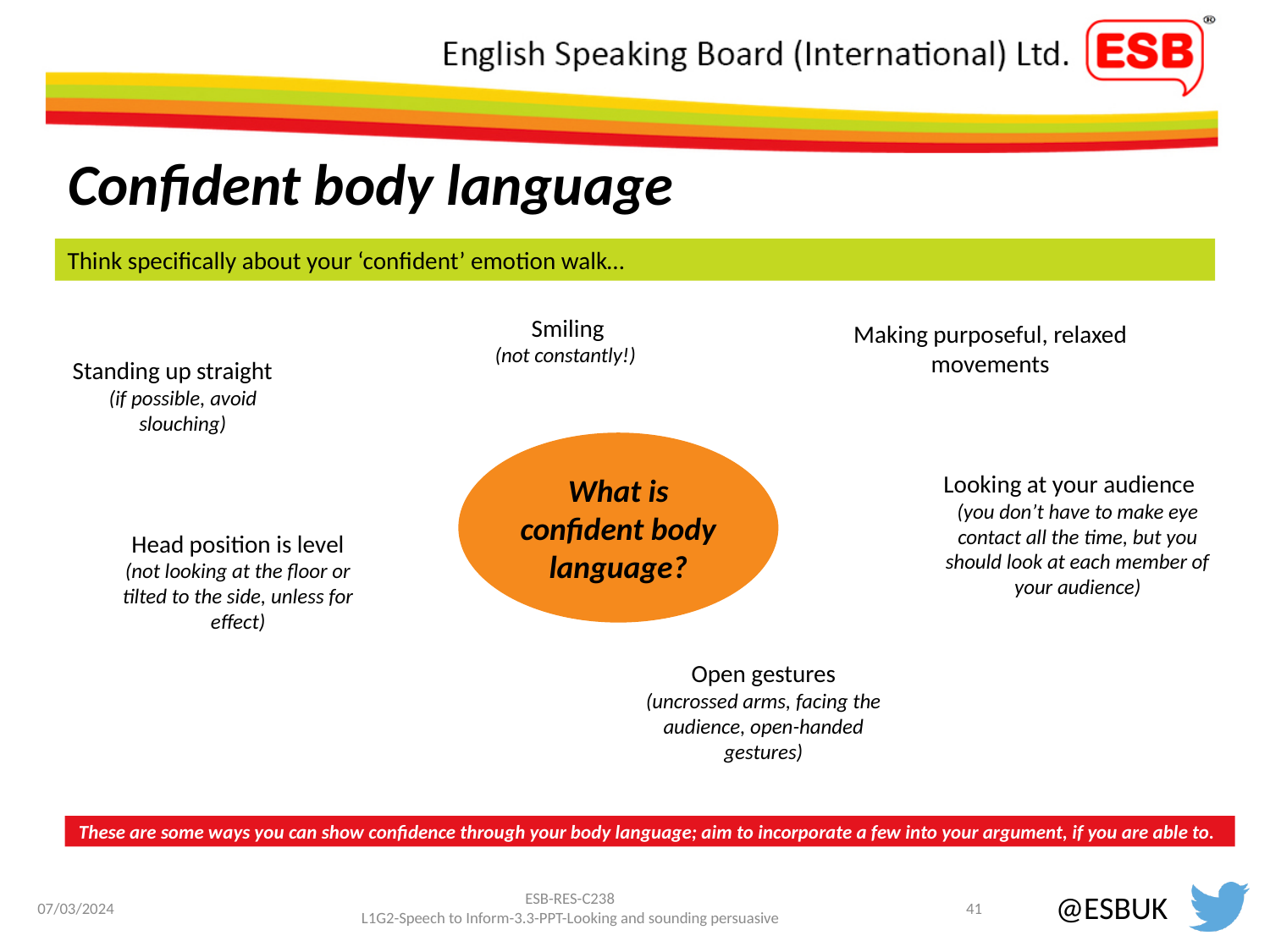

# Confident body language
Think specifically about your ‘confident’ emotion walk…
Smiling
(not constantly!)
Making purposeful, relaxed movements
Standing up straight
(if possible, avoid slouching)
What is confident body language?
Looking at your audience
(you don’t have to make eye contact all the time, but you should look at each member of your audience)
Head position is level
(not looking at the floor or tilted to the side, unless for effect)
Open gestures
(uncrossed arms, facing the audience, open-handed gestures)
These are some ways you can show confidence through your body language; aim to incorporate a few into your argument, if you are able to.
07/03/2024
ESB-RES-C238
L1G2-Speech to Inform-3.3-PPT-Looking and sounding persuasive
41